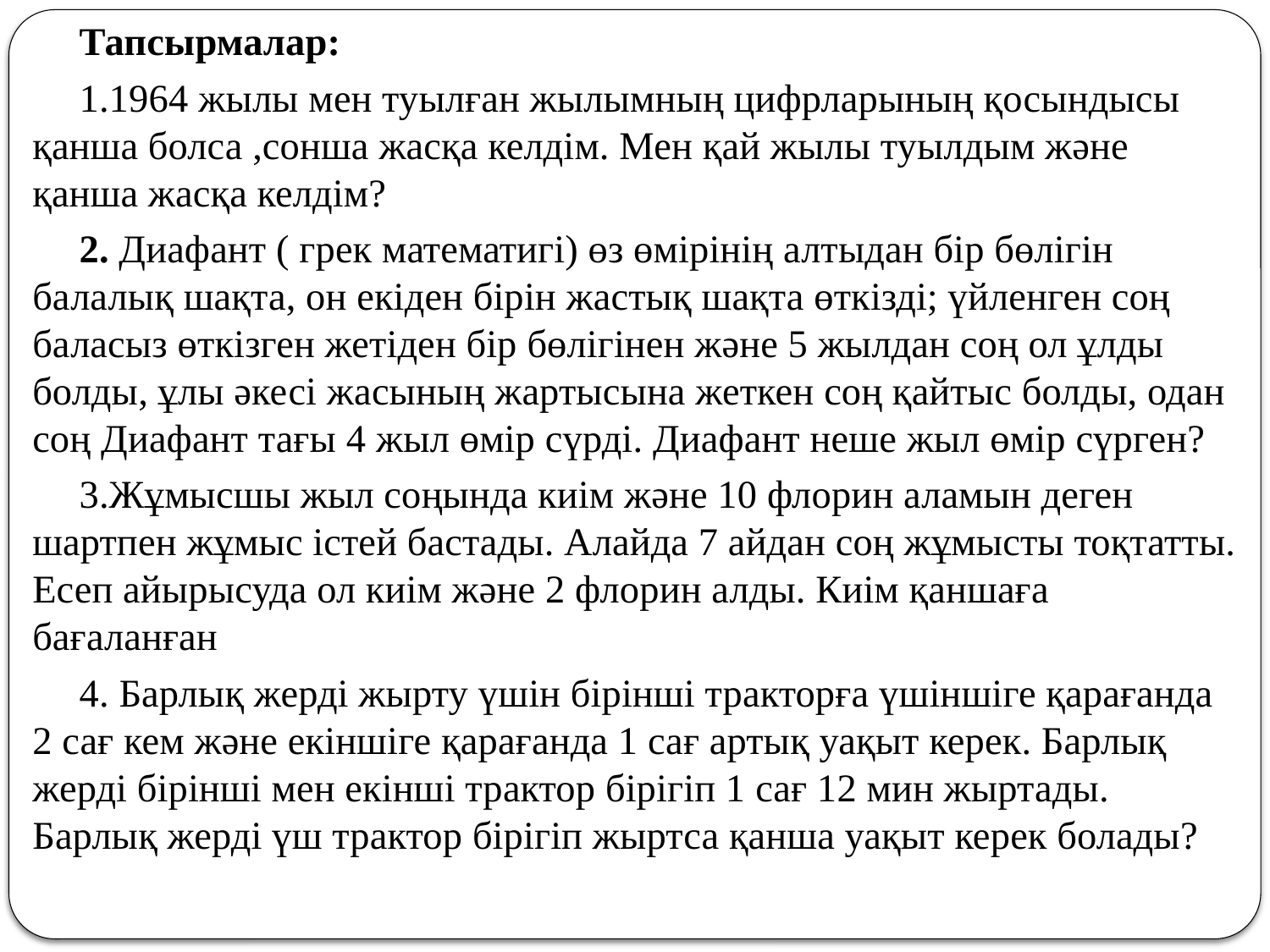

Тапсырмалар:
1.1964 жылы мен туылған жылымның цифрларының қосындысы қанша болса ,сонша жасқа келдім. Мен қай жылы туылдым және қанша жасқа келдім?
2. Диафант ( грек математигі) өз өмірінің алтыдан бір бөлігін балалық шақта, он екіден бірін жастық шақта өткізді; үйленген соң баласыз өткізген жетіден бір бөлігінен және 5 жылдан соң ол ұлды болды, ұлы әкесі жасының жартысына жеткен соң қайтыс болды, одан соң Диафант тағы 4 жыл өмір сүрді. Диафант неше жыл өмір сүрген?
3.Жұмысшы жыл соңында киім және 10 флорин аламын деген шартпен жұмыс істей бастады. Алайда 7 айдан соң жұмысты тоқтатты. Есеп айырысуда ол киім және 2 флорин алды. Киім қаншаға бағаланған
4. Барлық жерді жырту үшін бірінші тракторға үшіншіге қарағанда 2 сағ кем және екіншіге қарағанда 1 сағ артық уақыт керек. Барлық жерді бірінші мен екінші трактор бірігіп 1 сағ 12 мин жыртады. Барлық жерді үш трактор бірігіп жыртса қанша уақыт керек болады?